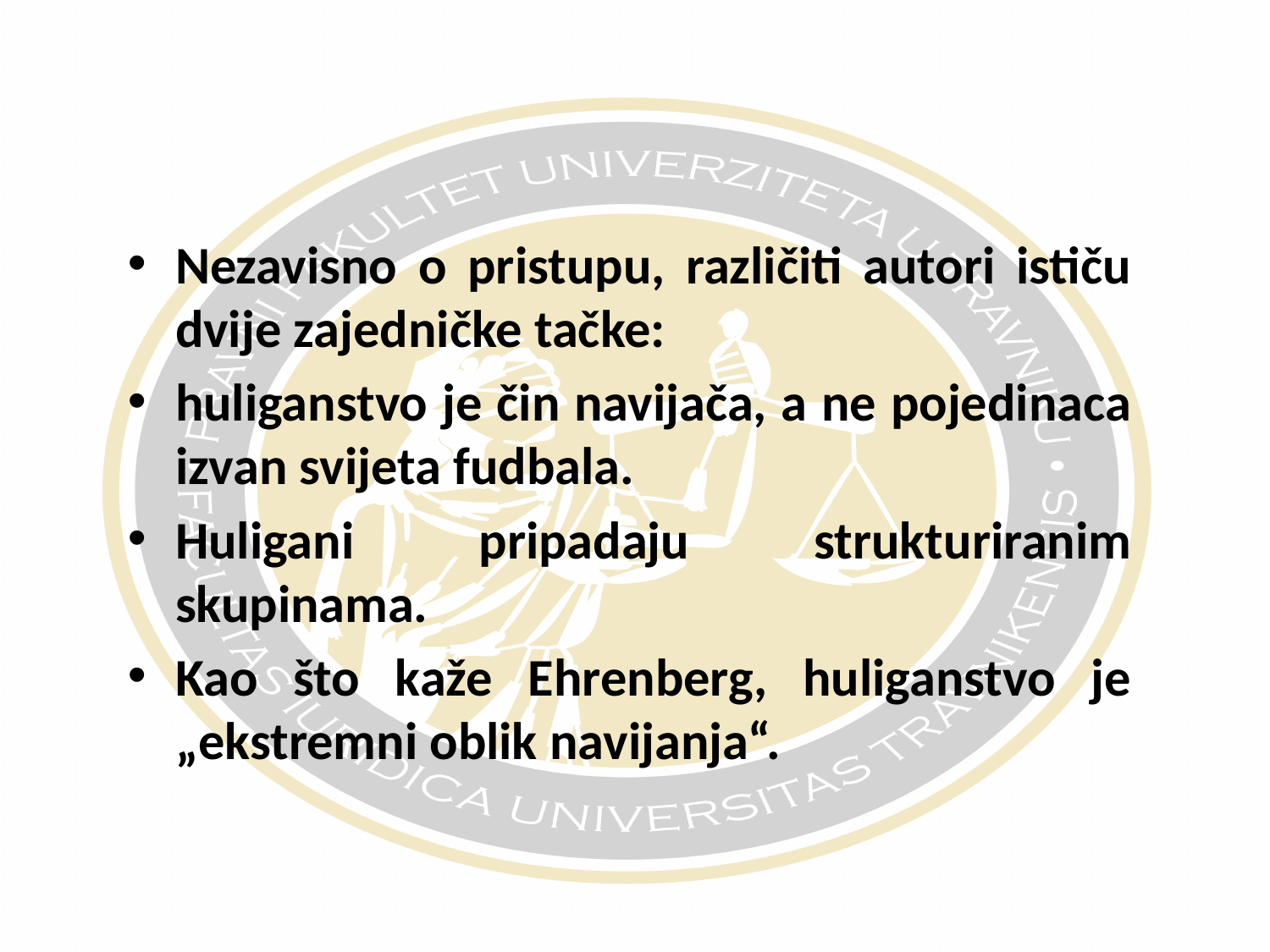

#

Nezavisno o pristupu, različiti autori ističu dvije zajedničke tačke:
huliganstvo je čin navijača, a ne pojedinaca izvan svijeta fudbala.
Huligani pripadaju strukturiranim skupinama.
Kao što kaže Ehrenberg, huliganstvo je „ekstremni oblik navijanja“.